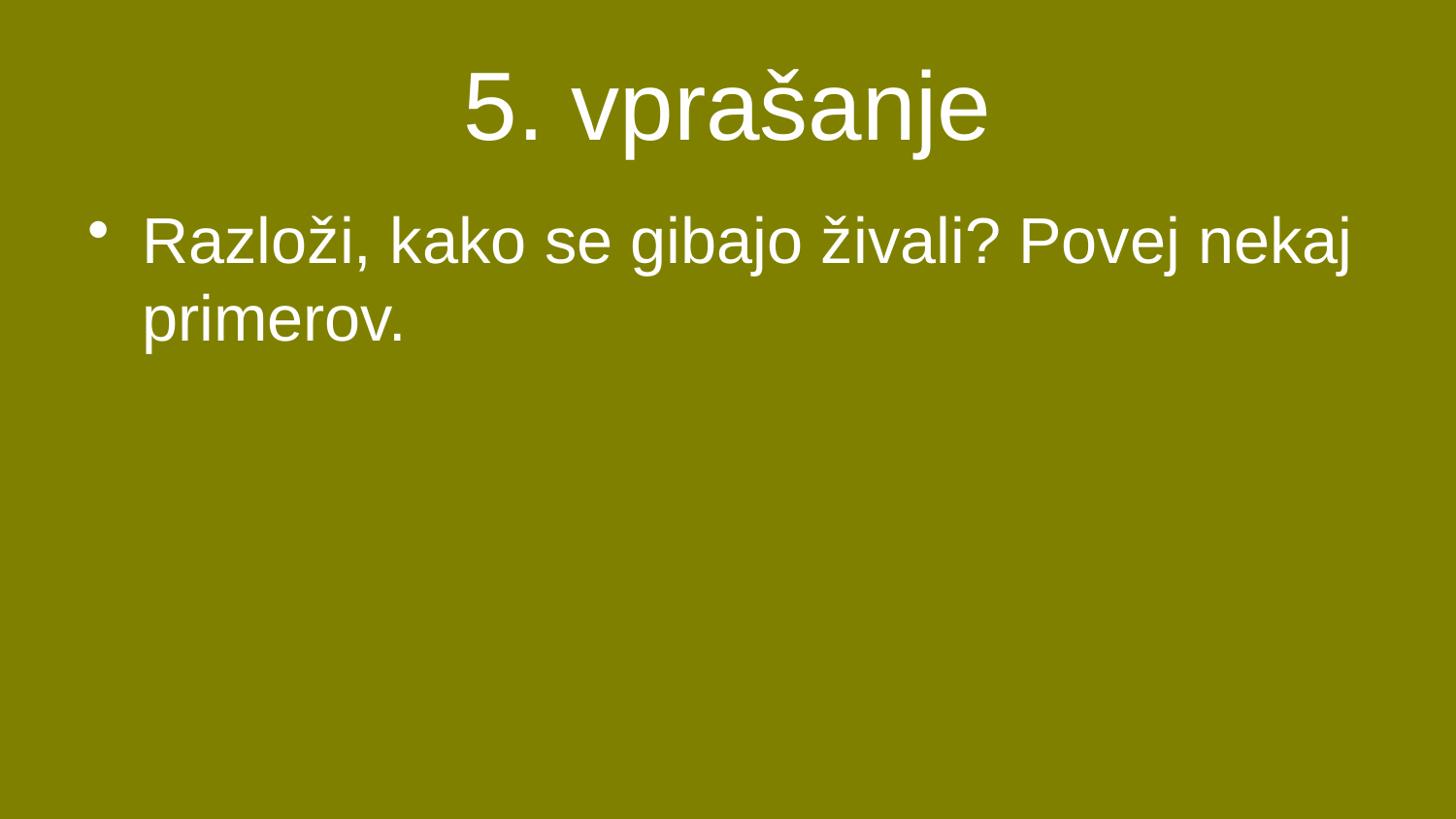

# 5. vprašanje
Razloži, kako se gibajo živali? Povej nekaj primerov.